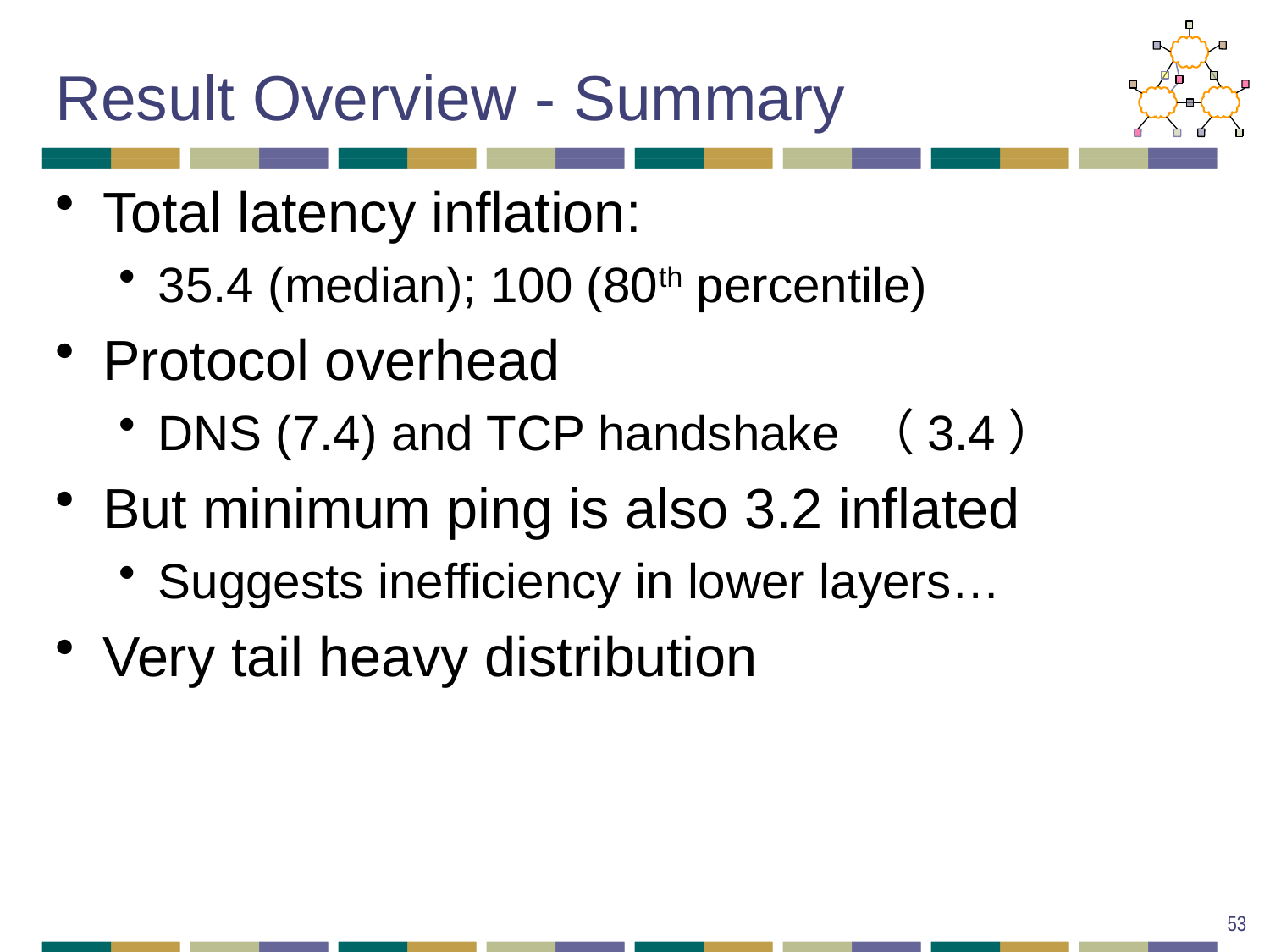

# Result Overview - Summary
Total latency inflation:
35.4 (median); 100 (80th percentile)
Protocol overhead
DNS (7.4) and TCP handshake （3.4）
But minimum ping is also 3.2 inflated
Suggests inefficiency in lower layers…
Very tail heavy distribution
53